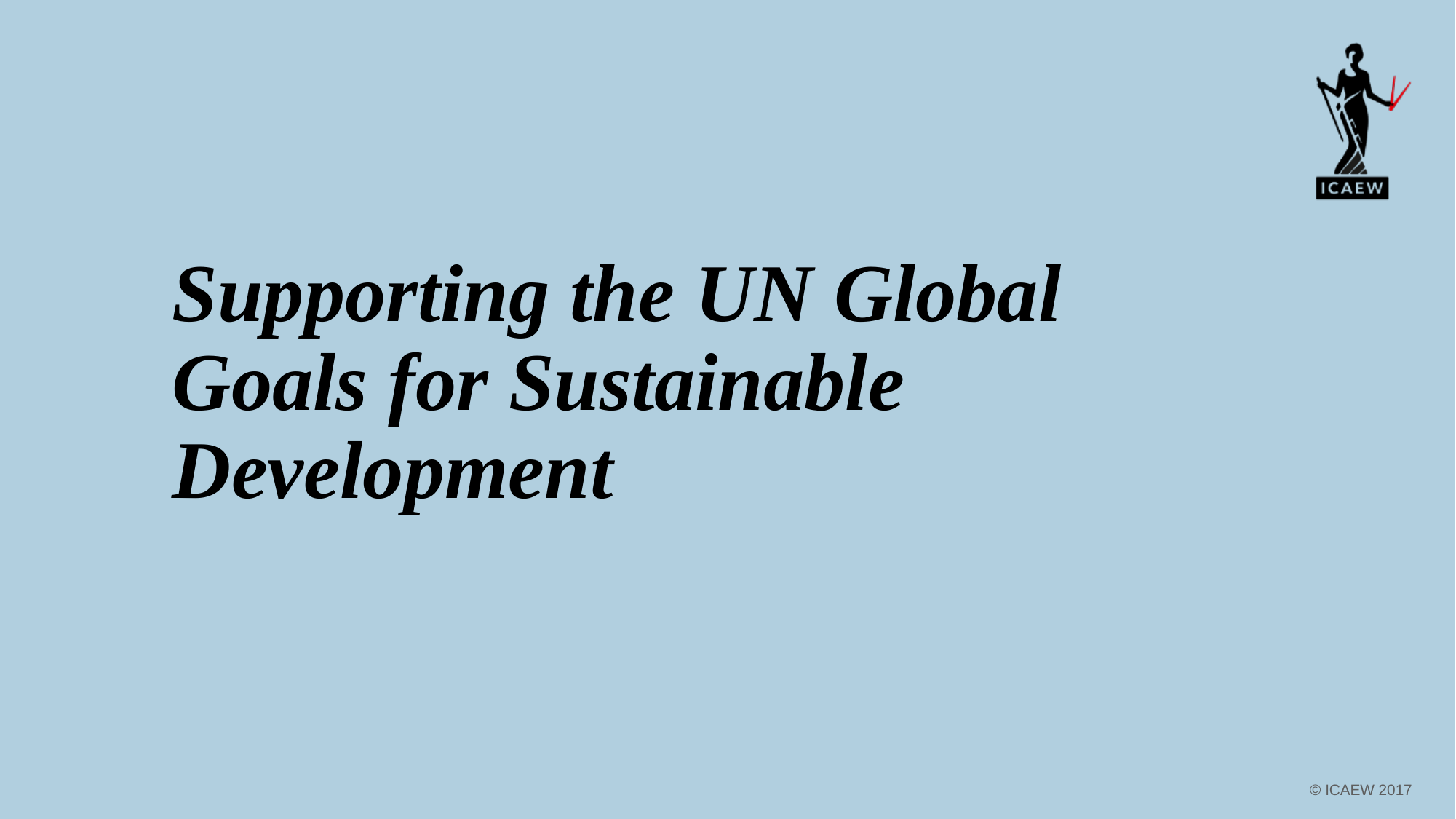

# Supporting the UN Global Goals for Sustainable Development
© ICAEW 2017